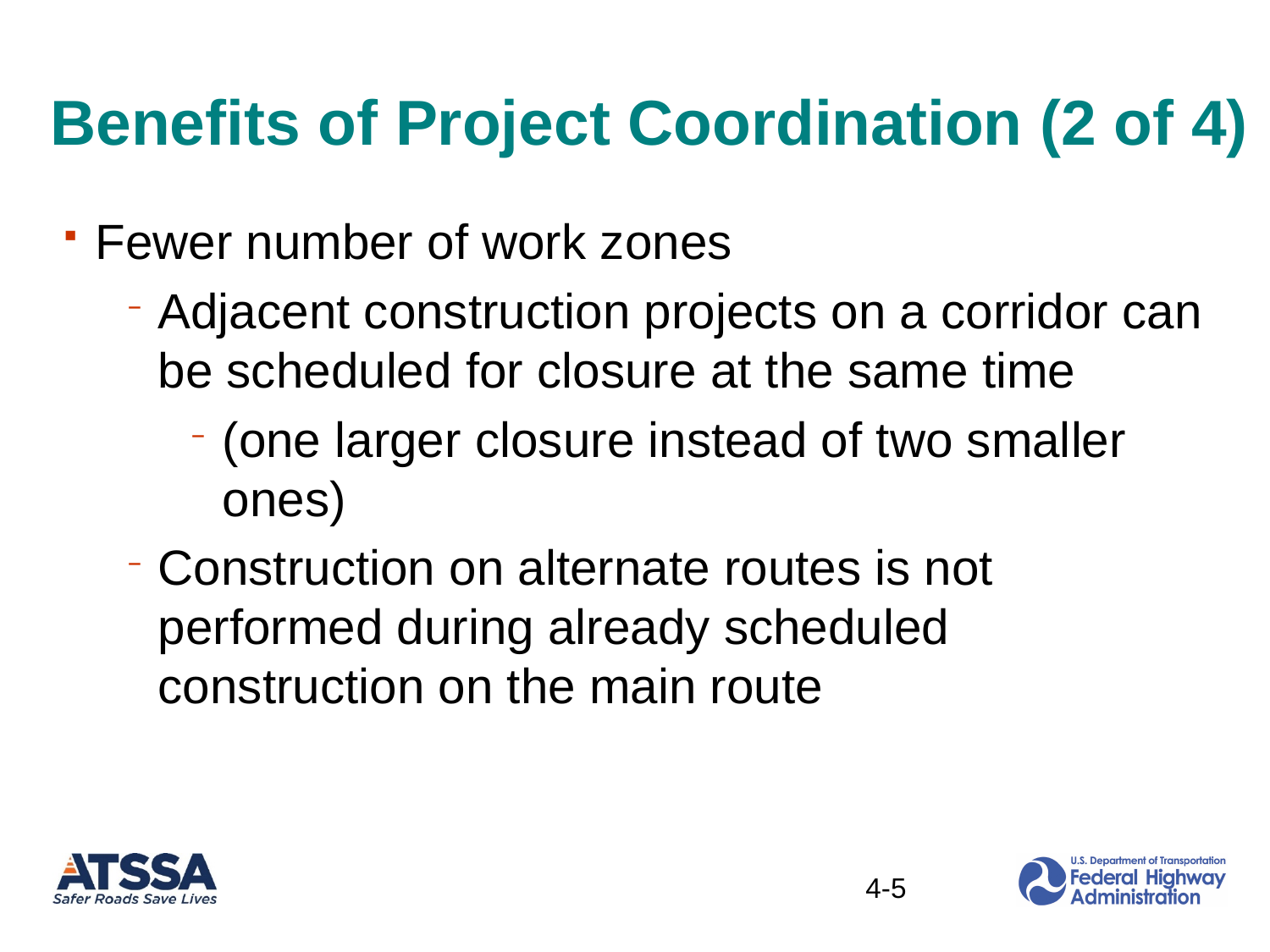

# Benefits of Project Coordination (2 of 4)
Fewer number of work zones
Adjacent construction projects on a corridor can be scheduled for closure at the same time
(one larger closure instead of two smaller ones)
Construction on alternate routes is not performed during already scheduled construction on the main route